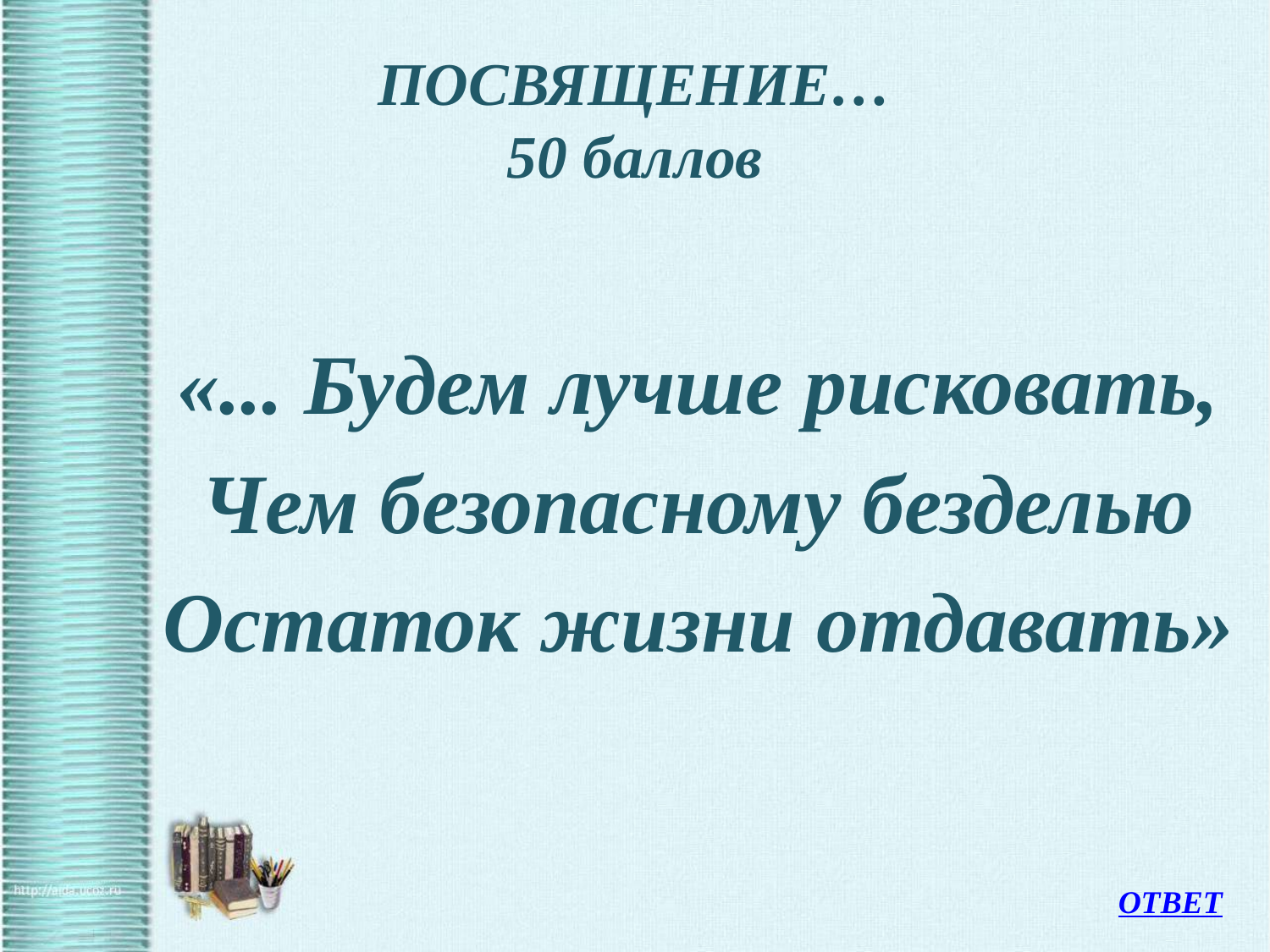

# ПОСВЯЩЕНИЕ… 50 баллов
«... Будем лучше рисковать,
Чем безопасному безделью
Остаток жизни отдавать»
ОТВЕТ